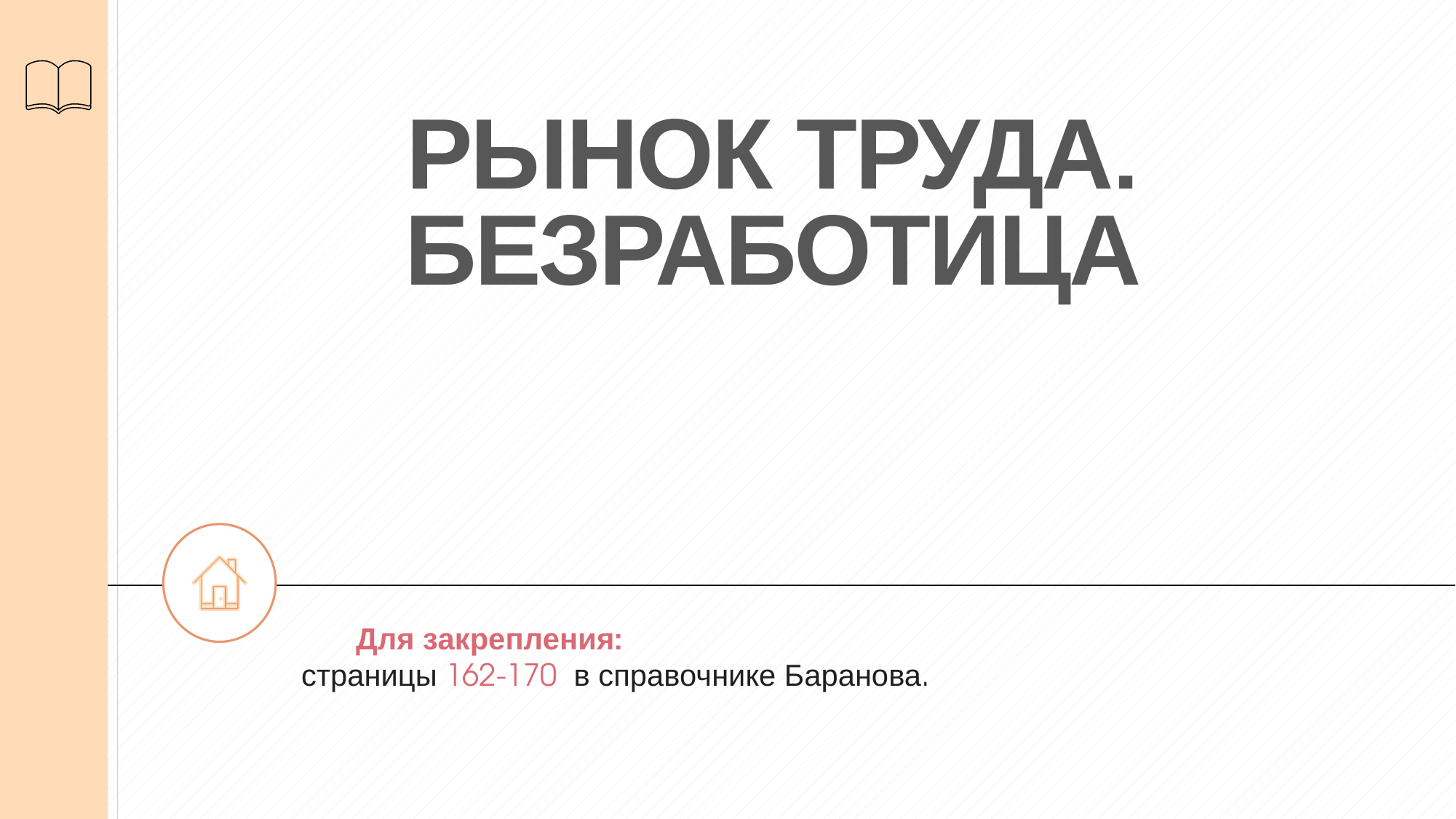

# РЫНОК ТРУДА. БЕЗРАБОТИЦА

		Для закрепления:
страницы 162-170  в справочнике Баранова.